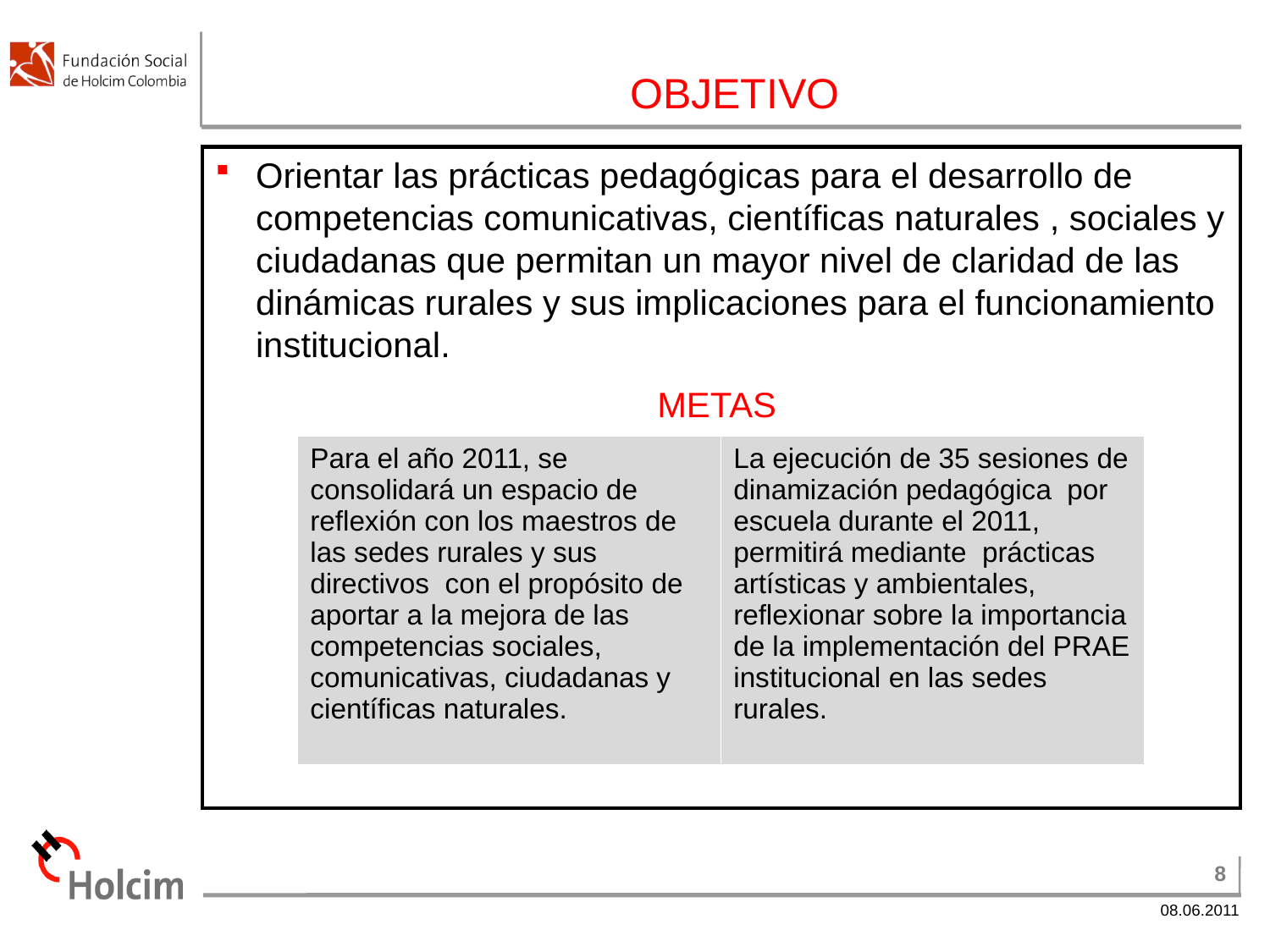

# OBJETIVO
Orientar las prácticas pedagógicas para el desarrollo de competencias comunicativas, científicas naturales , sociales y ciudadanas que permitan un mayor nivel de claridad de las dinámicas rurales y sus implicaciones para el funcionamiento institucional.
METAS

| Para el año 2011, se consolidará un espacio de reflexión con los maestros de las sedes rurales y sus directivos con el propósito de aportar a la mejora de las competencias sociales, comunicativas, ciudadanas y científicas naturales. | La ejecución de 35 sesiones de dinamización pedagógica por escuela durante el 2011, permitirá mediante prácticas artísticas y ambientales, reflexionar sobre la importancia de la implementación del PRAE institucional en las sedes rurales. |
| --- | --- |